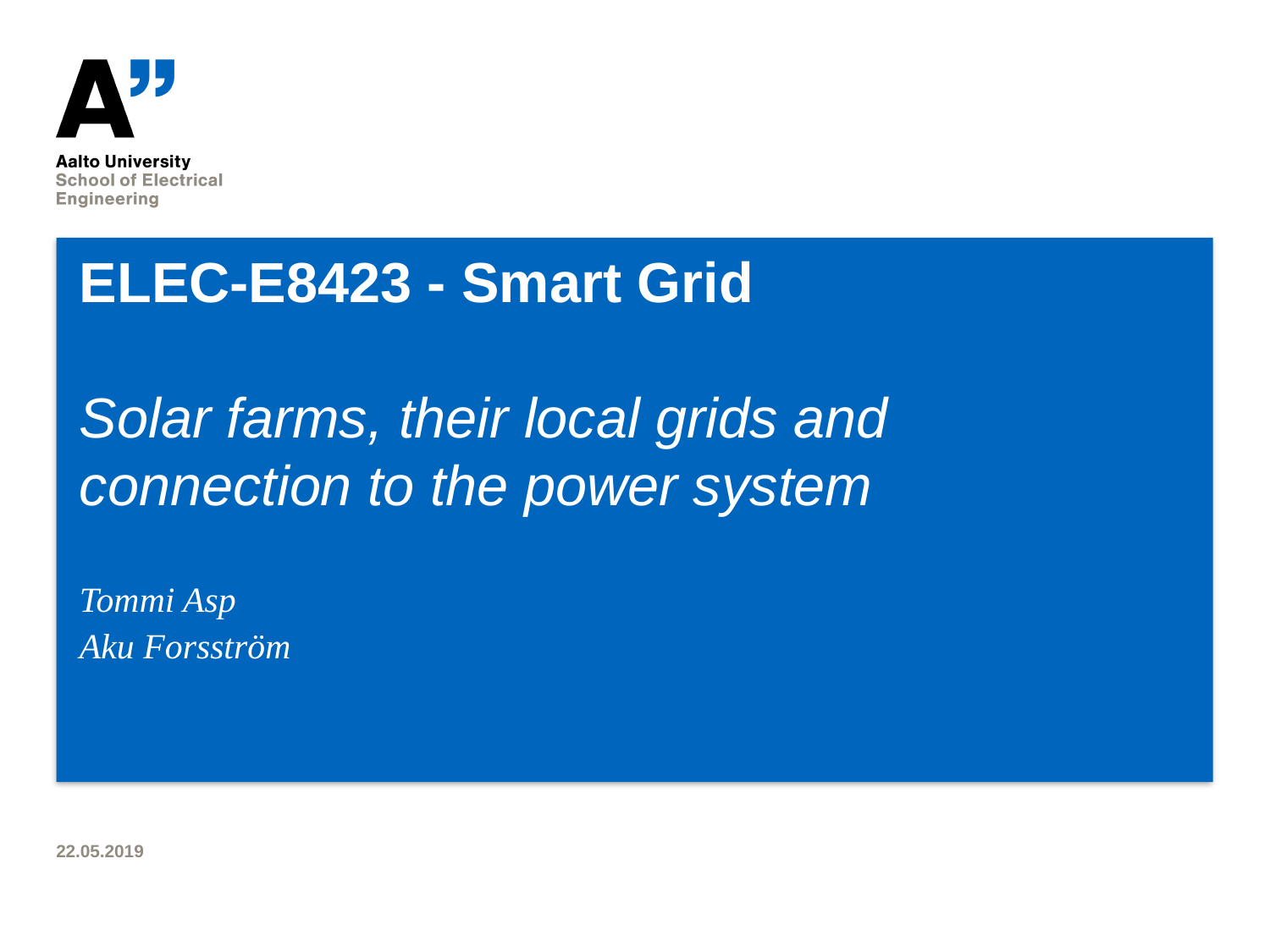

# ELEC-E8423 - Smart Grid Solar farms, their local grids and connection to the power system
Tommi Asp
Aku Forsström

22.05.2019